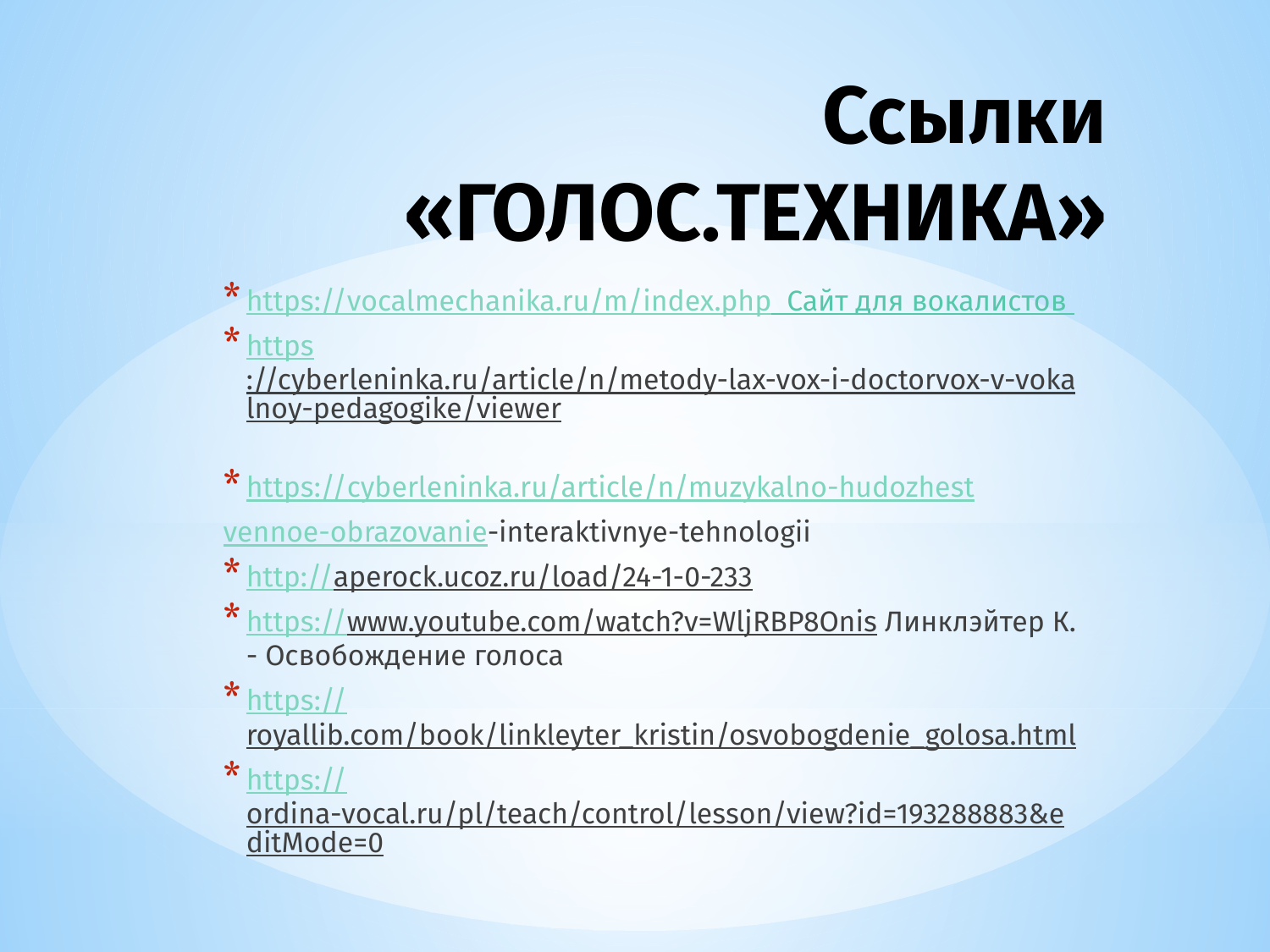

# Ссылки «ГОЛОС.ТЕХНИКА»
https://vocalmechanika.ru/m/index.php  Сайт для вокалистов
https://cyberleninka.ru/article/n/metody-lax-vox-i-doctorvox-v-vokalnoy-pedagogike/viewer
https://cyberleninka.ru/article/n/muzykalno-hudozhest
vennoe-obrazovanie-interaktivnye-tehnologii
http://aperock.ucoz.ru/load/24-1-0-233
https://www.youtube.com/watch?v=WljRBP8Onis Линклэйтер К. - Освобождение голоса
https://royallib.com/book/linkleyter_kristin/osvobogdenie_golosa.html
https://ordina-vocal.ru/pl/teach/control/lesson/view?id=193288883&editMode=0